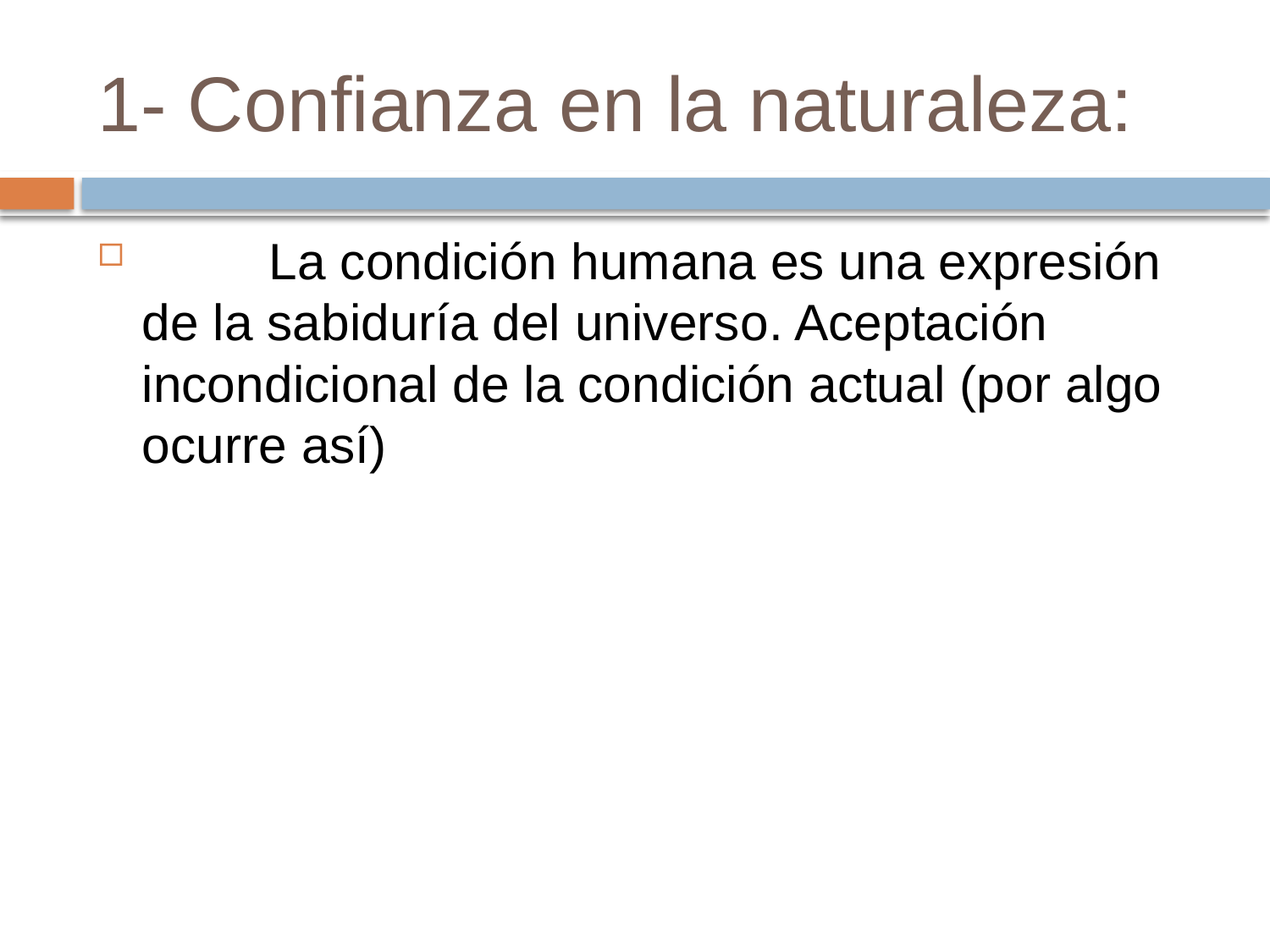

# 1- Confianza en la naturaleza:
	La condición humana es una expresión de la sabiduría del universo. Aceptación incondicional de la condición actual (por algo ocurre así)